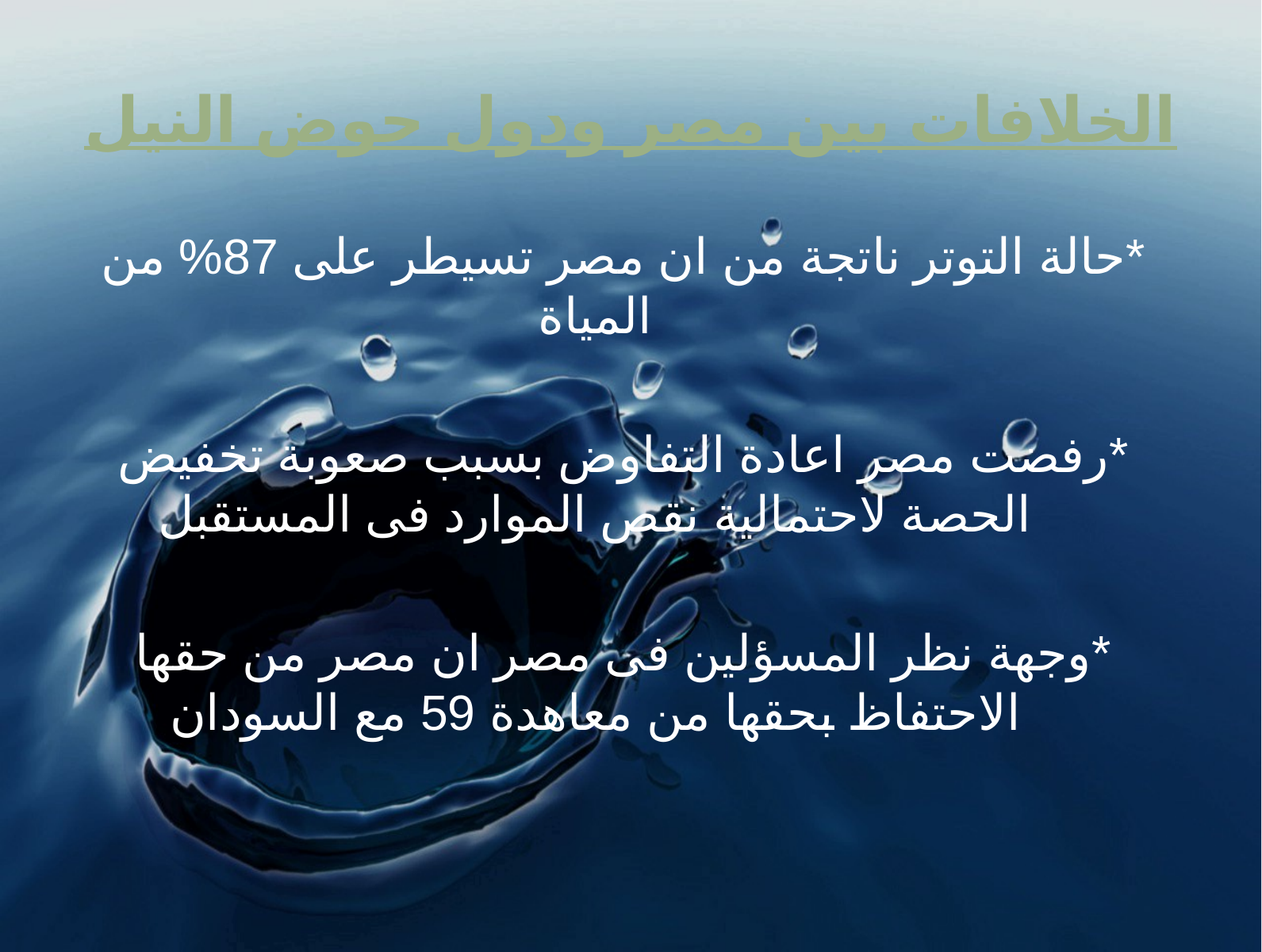

# الخلافات بين مصر ودول حوض النيل
*حالة التوتر ناتجة من ان مصر تسيطر على 87% من المياة

*رفضت مصر اعادة التفاوض بسبب صعوبة تخفيض الحصة لاحتمالية نقص الموارد فى المستقبل

*وجهة نظر المسؤلين فى مصر ان مصر من حقها الاحتفاظ بحقها من معاهدة 59 مع السودان